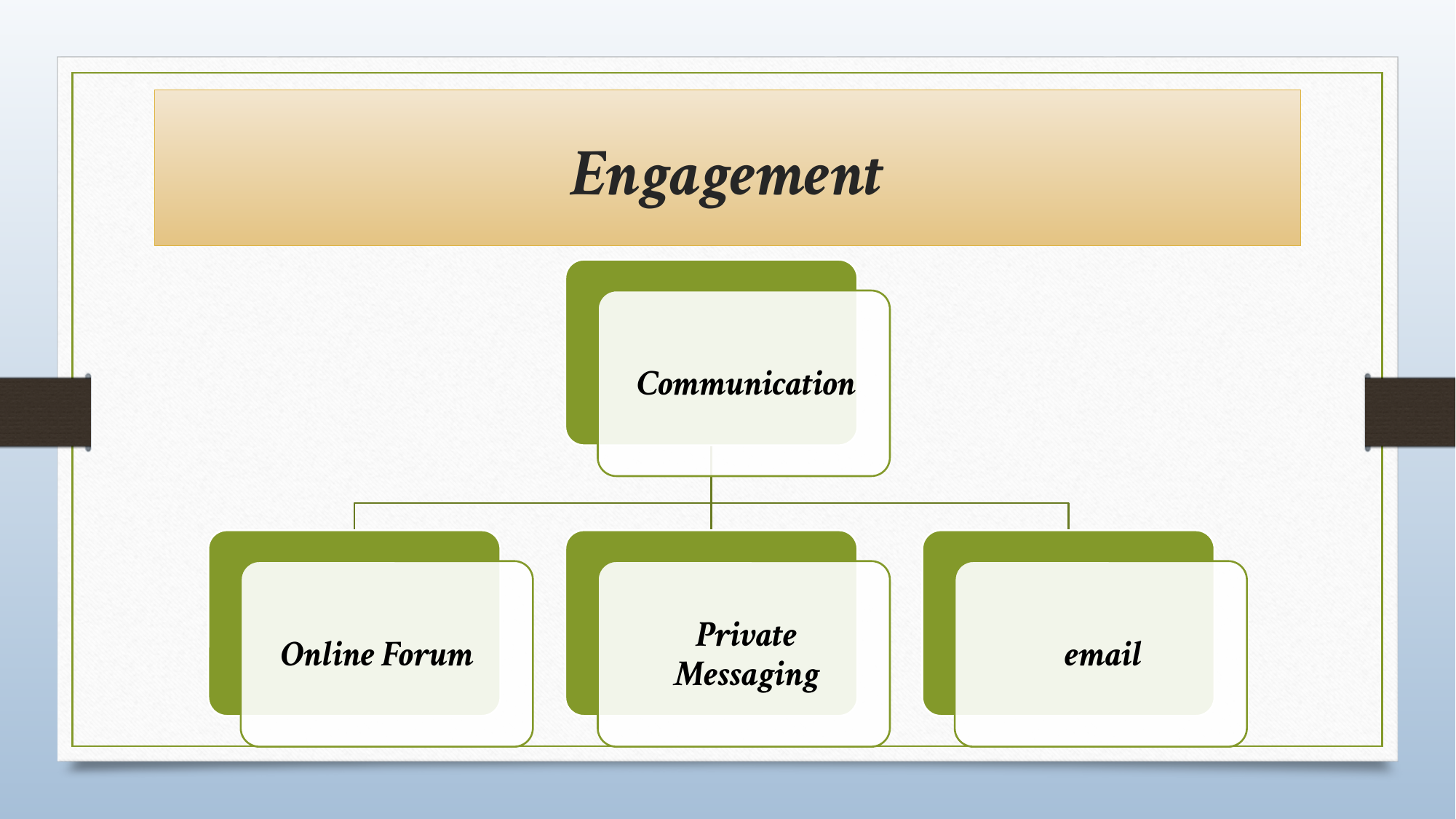

Engagement
Communication
Online Forum
Private Messaging
email